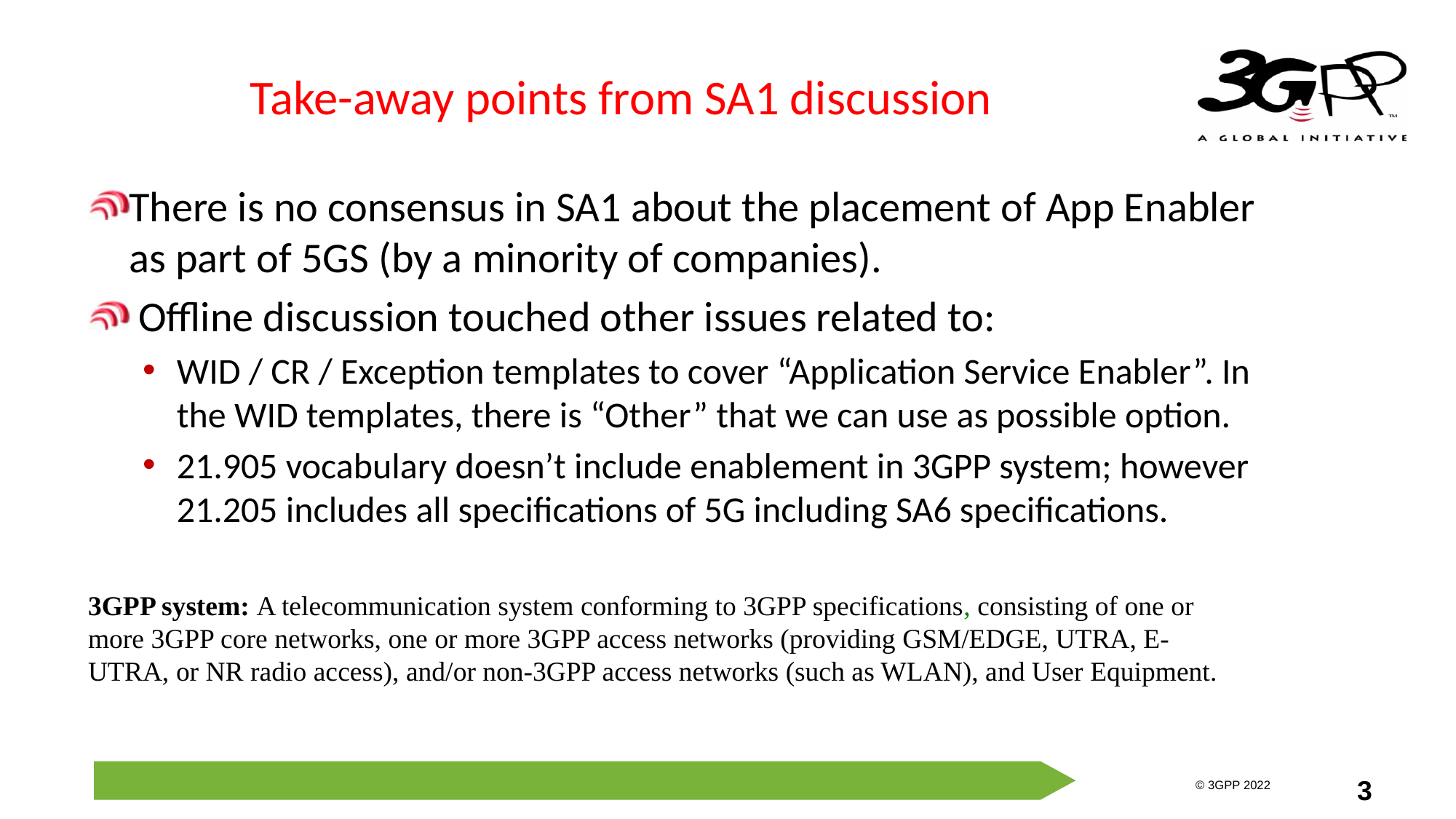

# Take-away points from SA1 discussion
There is no consensus in SA1 about the placement of App Enabler as part of 5GS (by a minority of companies).
 Offline discussion touched other issues related to:
WID / CR / Exception templates to cover “Application Service Enabler”. In the WID templates, there is “Other” that we can use as possible option.
21.905 vocabulary doesn’t include enablement in 3GPP system; however 21.205 includes all specifications of 5G including SA6 specifications.

3GPP system: A telecommunication system conforming to 3GPP specifications, consisting of one or more 3GPP core networks, one or more 3GPP access networks (providing GSM/EDGE, UTRA, E-UTRA, or NR radio access), and/or non-3GPP access networks (such as WLAN), and User Equipment.